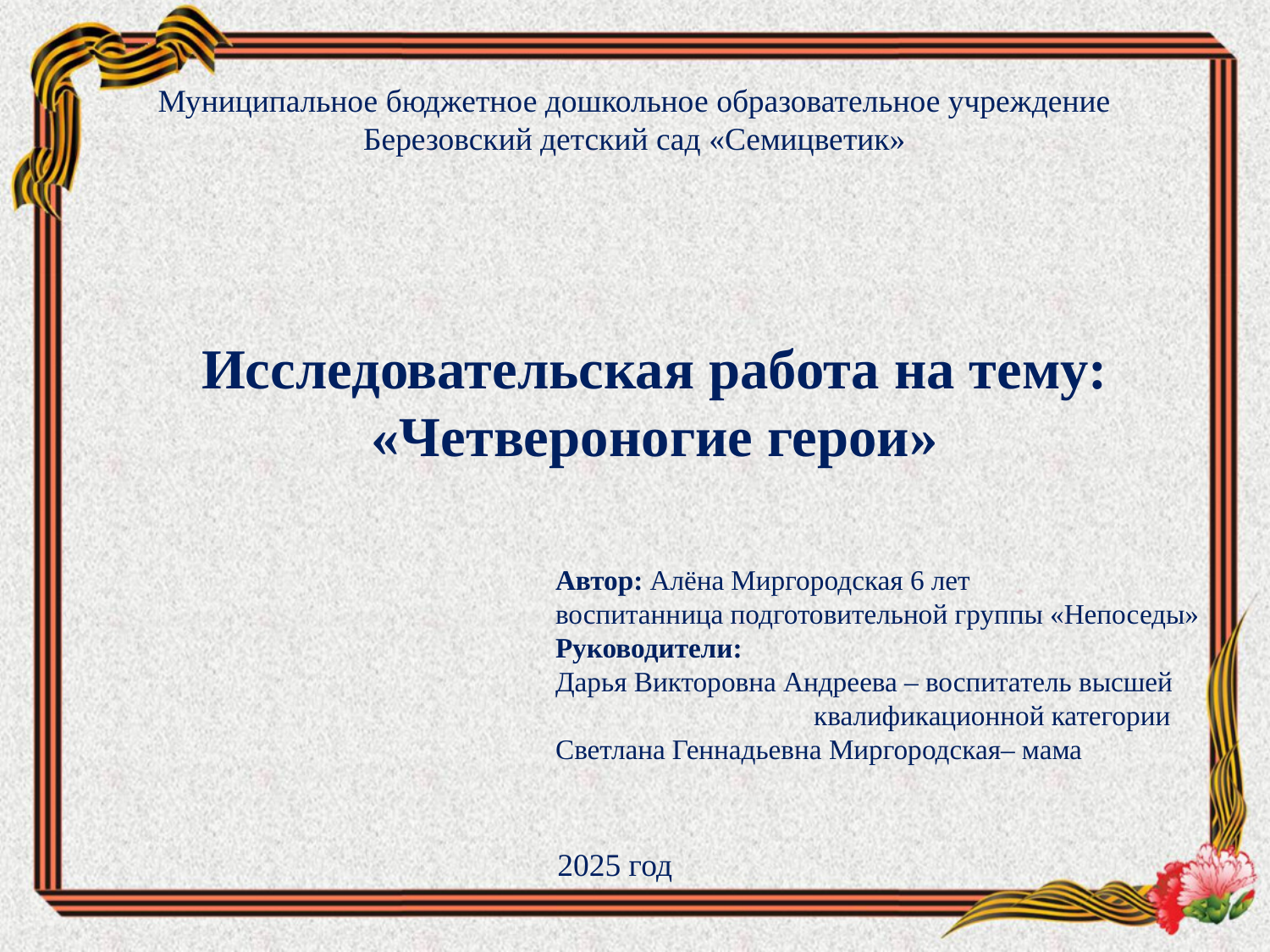

Муниципальное бюджетное дошкольное образовательное учреждение Березовский детский сад «Семицветик»
Исследовательская работа на тему: «Четвероногие герои»
Автор: Алёна Миргородская 6 лет
воспитанница подготовительной группы «Непоседы»
Руководители:
Дарья Викторовна Андреева – воспитатель высшей
                                     квалификационной категории
Светлана Геннадьевна Миргородская– мама
2025 год